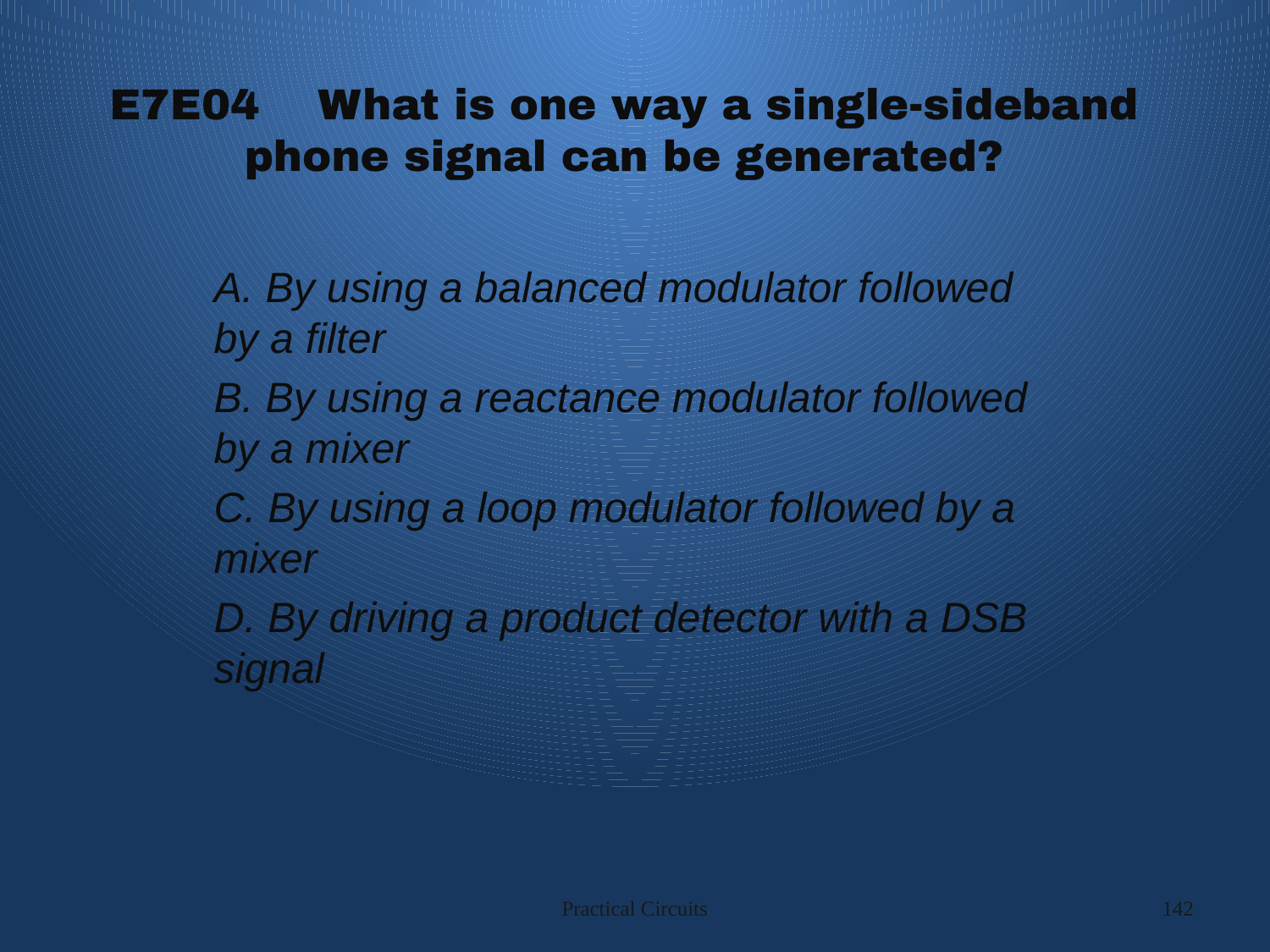

# E7E04    What is one way a single-sideband phone signal can be generated?
A. By using a balanced modulator followed by a filter
B. By using a reactance modulator followed by a mixer
C. By using a loop modulator followed by a mixer
D. By driving a product detector with a DSB signal
Practical Circuits
142